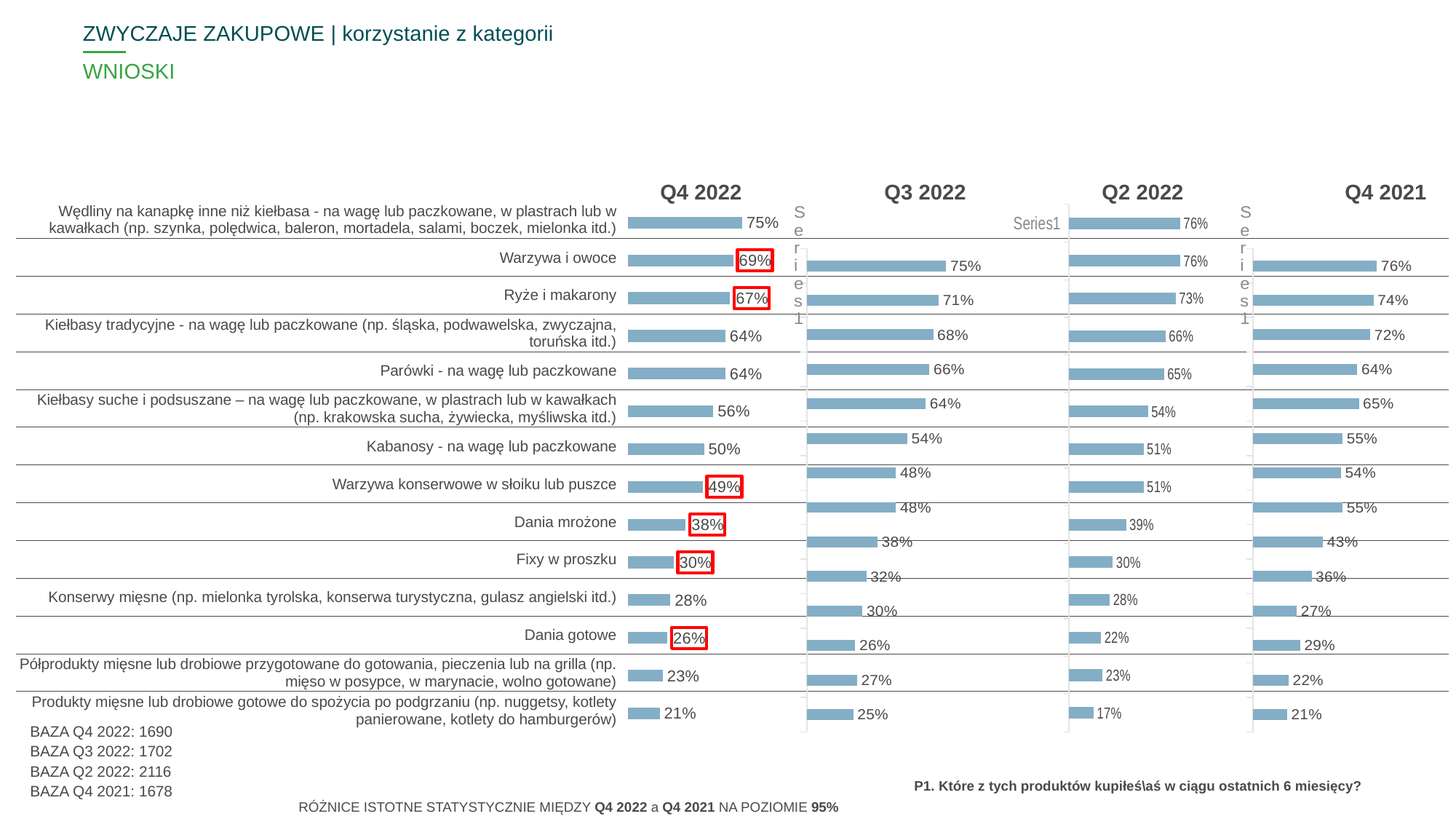

ZWYCZAJE ZAKUPOWE | korzystanie z kategorii
# WNIOSKI
Q4 2022
Q3 2022
Q2 2022
Q4 2021
| Wędliny na kanapkę inne niż kiełbasa - na wagę lub paczkowane, w plastrach lub w kawałkach (np. szynka, polędwica, baleron, mortadela, salami, boczek, mielonka itd.) |  |
| --- | --- |
| Warzywa i owoce |  |
| Ryże i makarony |  |
| Kiełbasy tradycyjne - na wagę lub paczkowane (np. śląska, podwawelska, zwyczajna, toruńska itd.) |  |
| Parówki - na wagę lub paczkowane |  |
| Kiełbasy suche i podsuszane – na wagę lub paczkowane, w plastrach lub w kawałkach (np. krakowska sucha, żywiecka, myśliwska itd.) |  |
| Kabanosy - na wagę lub paczkowane |  |
| Warzywa konserwowe w słoiku lub puszce |  |
| Dania mrożone |  |
| Fixy w proszku |  |
| Konserwy mięsne (np. mielonka tyrolska, konserwa turystyczna, gulasz angielski itd.) |  |
| Dania gotowe |  |
| Półprodukty mięsne lub drobiowe przygotowane do gotowania, pieczenia lub na grilla (np. mięso w posypce, w marynacie, wolno gotowane) |  |
| Produkty mięsne lub drobiowe gotowe do spożycia po podgrzaniu (np. nuggetsy, kotlety panierowane, kotlety do hamburgerów) |  |

### Chart

| Category | zazwyczaj |
|---|---|
| Wędliny na kanapkę inne niż kiełbasa - na wagę lub paczkowane, w plastrach lub w kawałkach (np. szynka, polędwica, baleron, mortadela, salami, boczek, mielonka itd.) | 0.75 |
| Warzywa i owoce | 0.69 |
| Ryże i makarony | 0.67 |
| Kiełbasy tradycyjne - na wagę lub paczkowane (np. śląska, podwawelska, zwyczajna, toruńska itd.) | 0.64 |
| Parówki - na wagę lub paczkowane | 0.64 |
| Kiełbasy suche i podsuszane – na wagę lub paczkowane, w plastrach lub w kawałkach (np. krakowska sucha, żywiecka, myśliwska itd.) | 0.56 |
| Kabanosy - na wagę lub paczkowane | 0.5 |
| Warzywa konserwowe w słoiku lub puszce | 0.49 |
| Dania mrożone | 0.38 |
| Fixy w proszku | 0.3 |
| Konserwy mięsne (np. mielonka tyrolska, konserwa turystyczna, gulasz angielski itd.) | 0.28 |
| Dania gotowe | 0.26 |
| Półprodukty mięsne lub drobiowe przygotowane do gotowania, pieczenia lub na grilla (np. mięso w posypce, w marynacie, wolno gotowane) | 0.23 |
| Produkty mięsne lub drobiowe gotowe do spożycia po podgrzaniu (np. nuggetsy, kotlety panierowane, kotlety do hamburgerów) | 0.21 |

### Chart

| Category | zazwyczaj |
|---|---|
|  | 0.75 |
|  | 0.71 |
|  | 0.68 |
|  | 0.66 |
|  | 0.64 |
|  | 0.54 |
|  | 0.48 |
|  | 0.48 |
|  | 0.38 |
|  | 0.32 |
|  | 0.3 |
|  | 0.26 |
|  | 0.27 |
|  | 0.25 |

### Chart

| Category | zazwyczaj |
|---|---|
|  | 0.76 |
|  | 0.76 |
|  | 0.73 |
|  | 0.66 |
|  | 0.65 |
|  | 0.54 |
|  | 0.51 |
|  | 0.51 |
|  | 0.39 |
|  | 0.3 |
|  | 0.28 |
|  | 0.22 |
|  | 0.23 |
|  | 0.17 |

### Chart

| Category | zazwyczaj |
|---|---|
|  | 0.76 |
|  | 0.74 |
|  | 0.72 |
|  | 0.64 |
|  | 0.65 |
|  | 0.55 |
|  | 0.54 |
|  | 0.55 |
|  | 0.43 |
|  | 0.36 |
|  | 0.27 |
|  | 0.29 |
|  | 0.22 |
|  | 0.21 |
BAZA Q4 2022: 1690
BAZA Q3 2022: 1702
BAZA Q2 2022: 2116
P1. Które z tych produktów kupiłeś\aś w ciągu ostatnich 6 miesięcy?
BAZA Q4 2021: 1678
RÓŻNICE ISTOTNE STATYSTYCZNIE MIĘDZY Q4 2022 a Q4 2021 NA POZIOMIE 95%